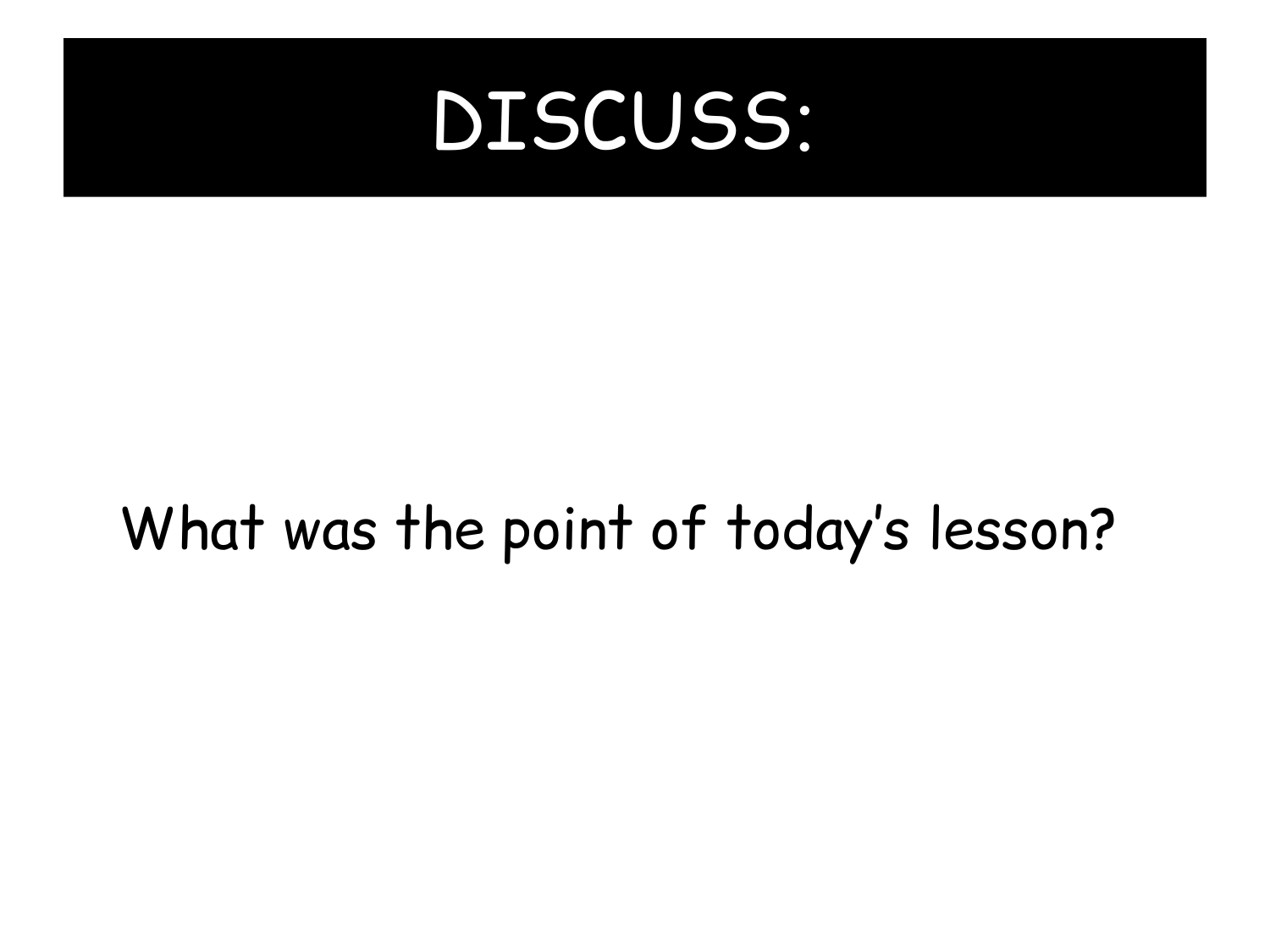

# DISCUSS:
What was the point of today’s lesson?